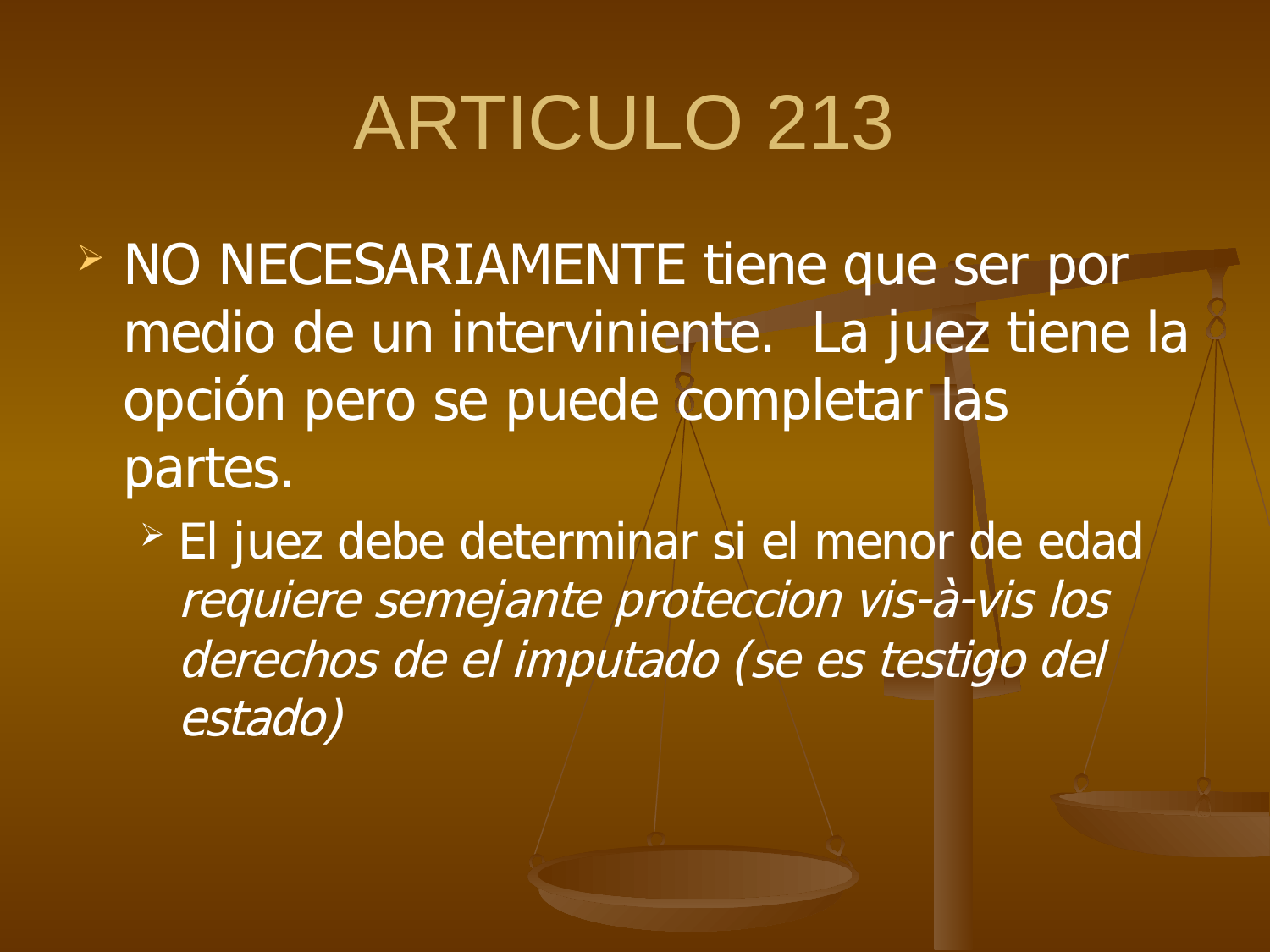

# ARTICULO 213
NO NECESARIAMENTE tiene que ser por medio de un interviniente.  La juez tiene la opción pero se puede completar las partes.
El juez debe determinar si el menor de edad requiere semejante proteccion vis-à-vis los derechos de el imputado (se es testigo del estado)